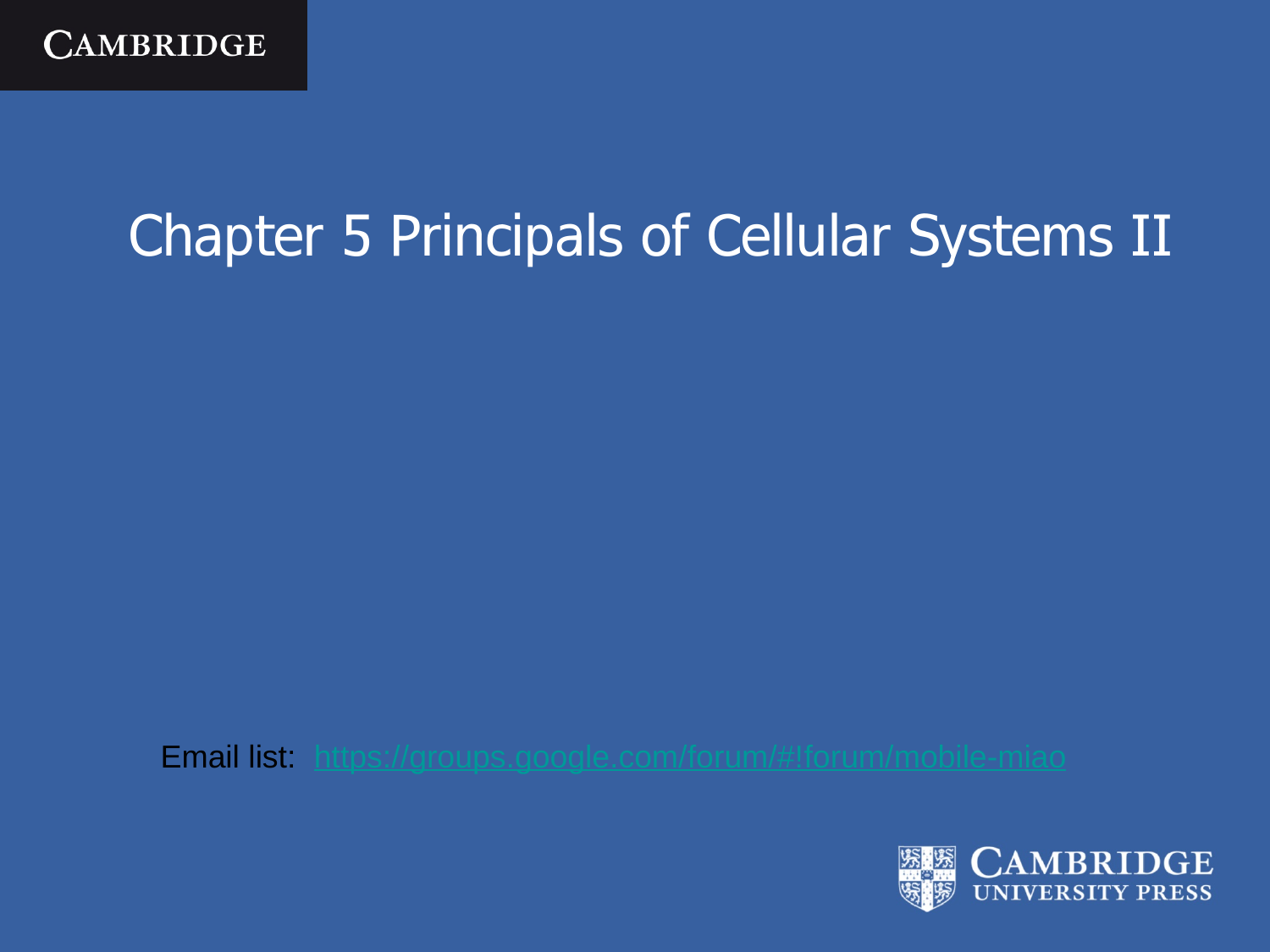

# Chapter 5 Principals of Cellular Systems II

Email list:  https://groups.google.com/forum/#!forum/mobile-miao